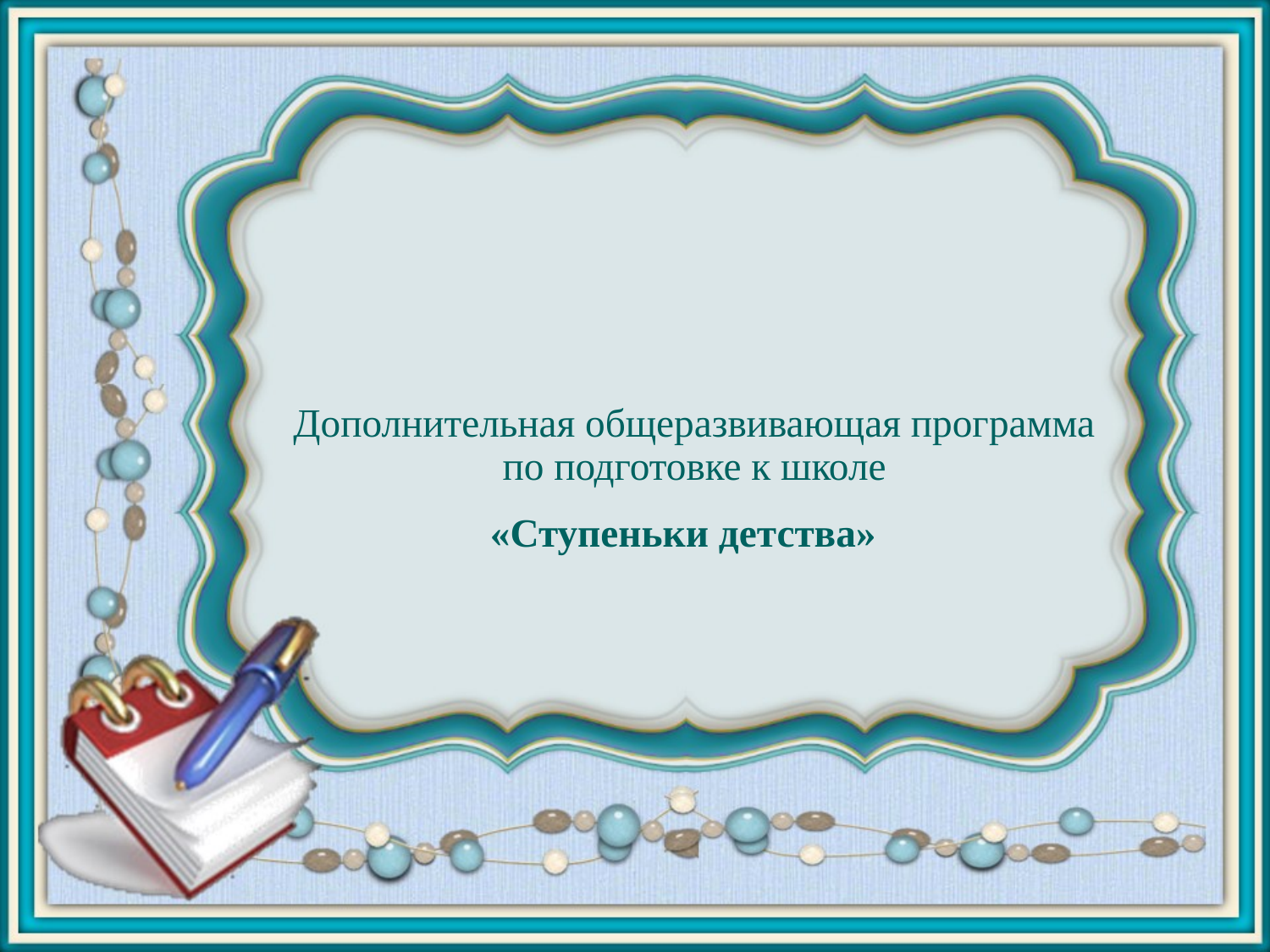

# Дополнительная общеразвивающая программа по подготовке к школе «Ступеньки детства»